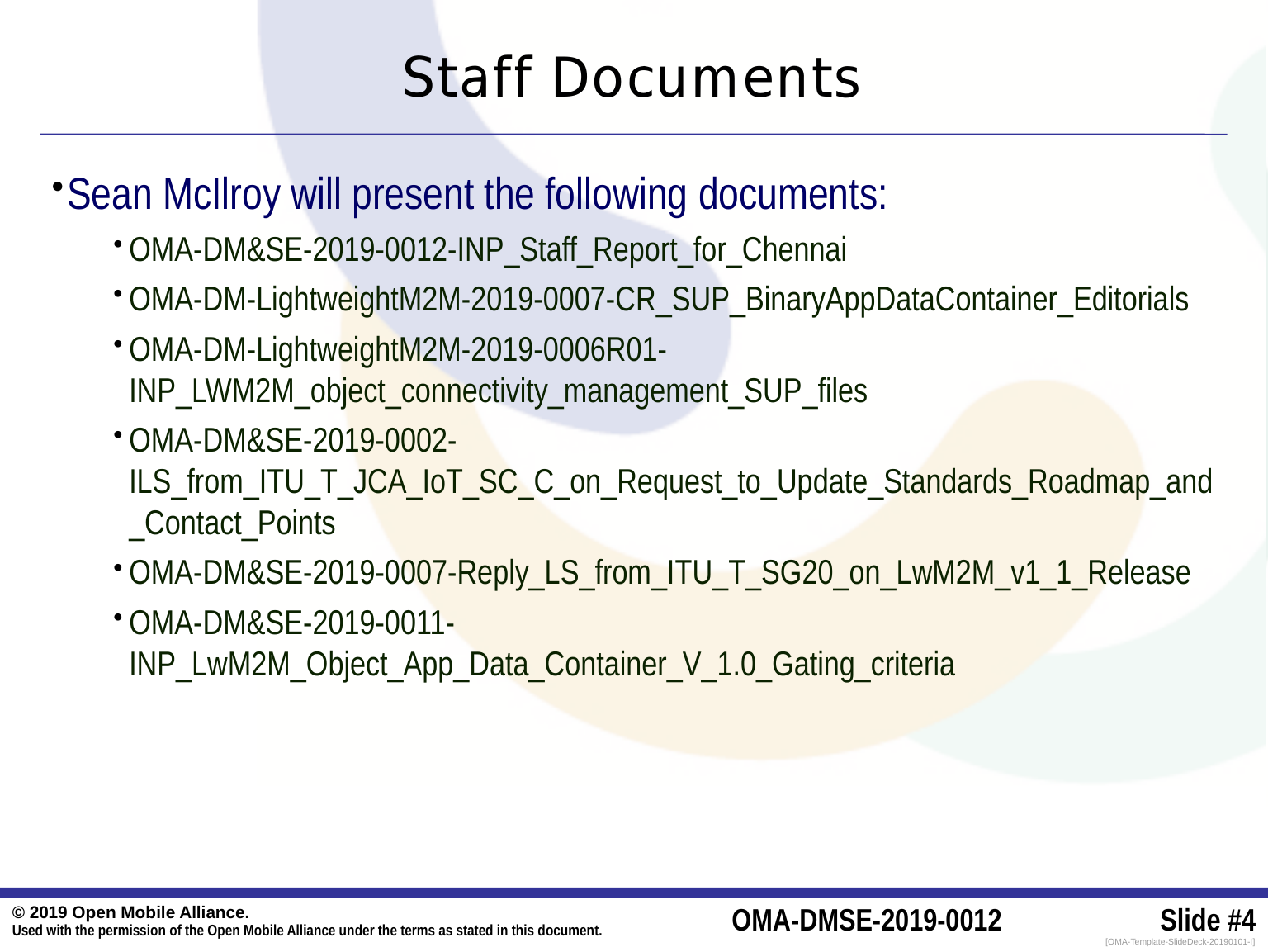

# Staff Documents
Sean McIlroy will present the following documents:
OMA-DM&SE-2019-0012-INP_Staff_Report_for_Chennai
OMA-DM-LightweightM2M-2019-0007-CR_SUP_BinaryAppDataContainer_Editorials
OMA-DM-LightweightM2M-2019-0006R01-INP_LWM2M_object_connectivity_management_SUP_files
OMA-DM&SE-2019-0002-ILS_from_ITU_T_JCA_IoT_SC_C_on_Request_to_Update_Standards_Roadmap_and_Contact_Points
OMA-DM&SE-2019-0007-Reply_LS_from_ITU_T_SG20_on_LwM2M_v1_1_Release
OMA-DM&SE-2019-0011-INP_LwM2M_Object_App_Data_Container_V_1.0_Gating_criteria